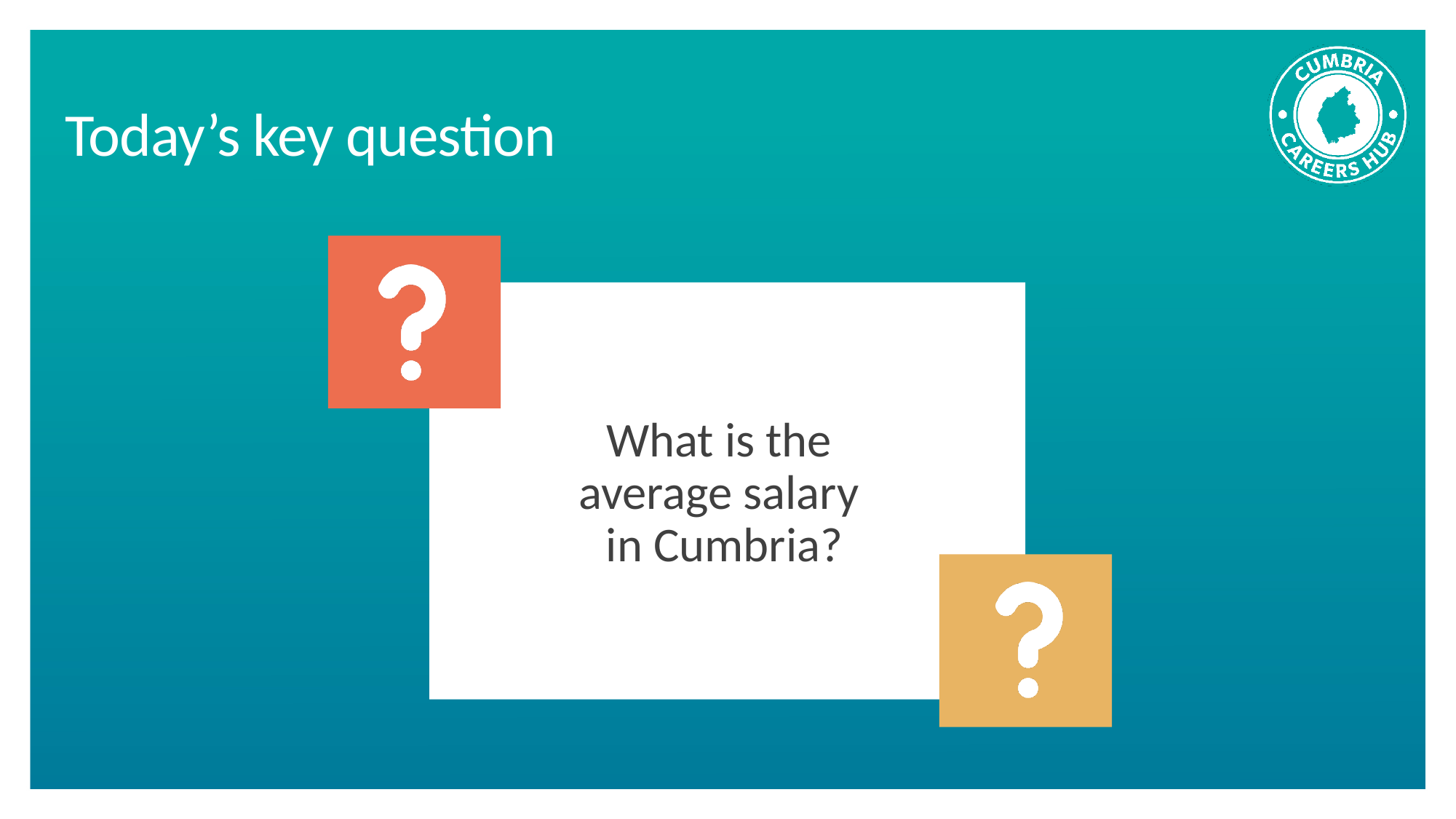

# Today’s key question
What is the
average salary
in Cumbria?